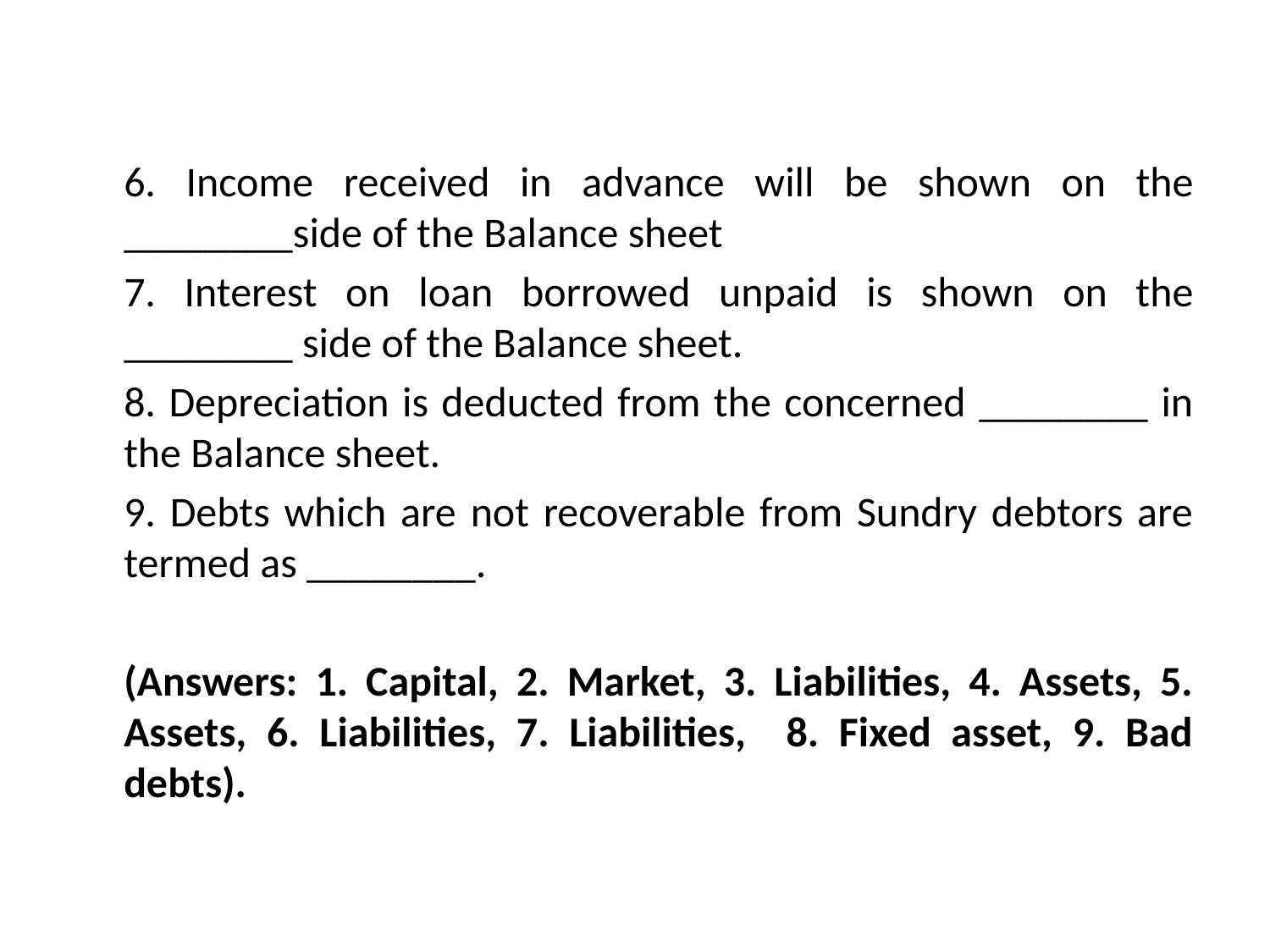

6. Income received in advance will be shown on the ________side of the Balance sheet
	7. Interest on loan borrowed unpaid is shown on the ________ side of the Balance sheet.
	8. Depreciation is deducted from the concerned ________ in the Balance sheet.
	9. Debts which are not recoverable from Sundry debtors are termed as ________.

	(Answers: 1. Capital, 2. Market, 3. Liabilities, 4. Assets, 5. Assets, 6. Liabilities, 7. Liabilities,  8. Fixed asset, 9. Bad debts).